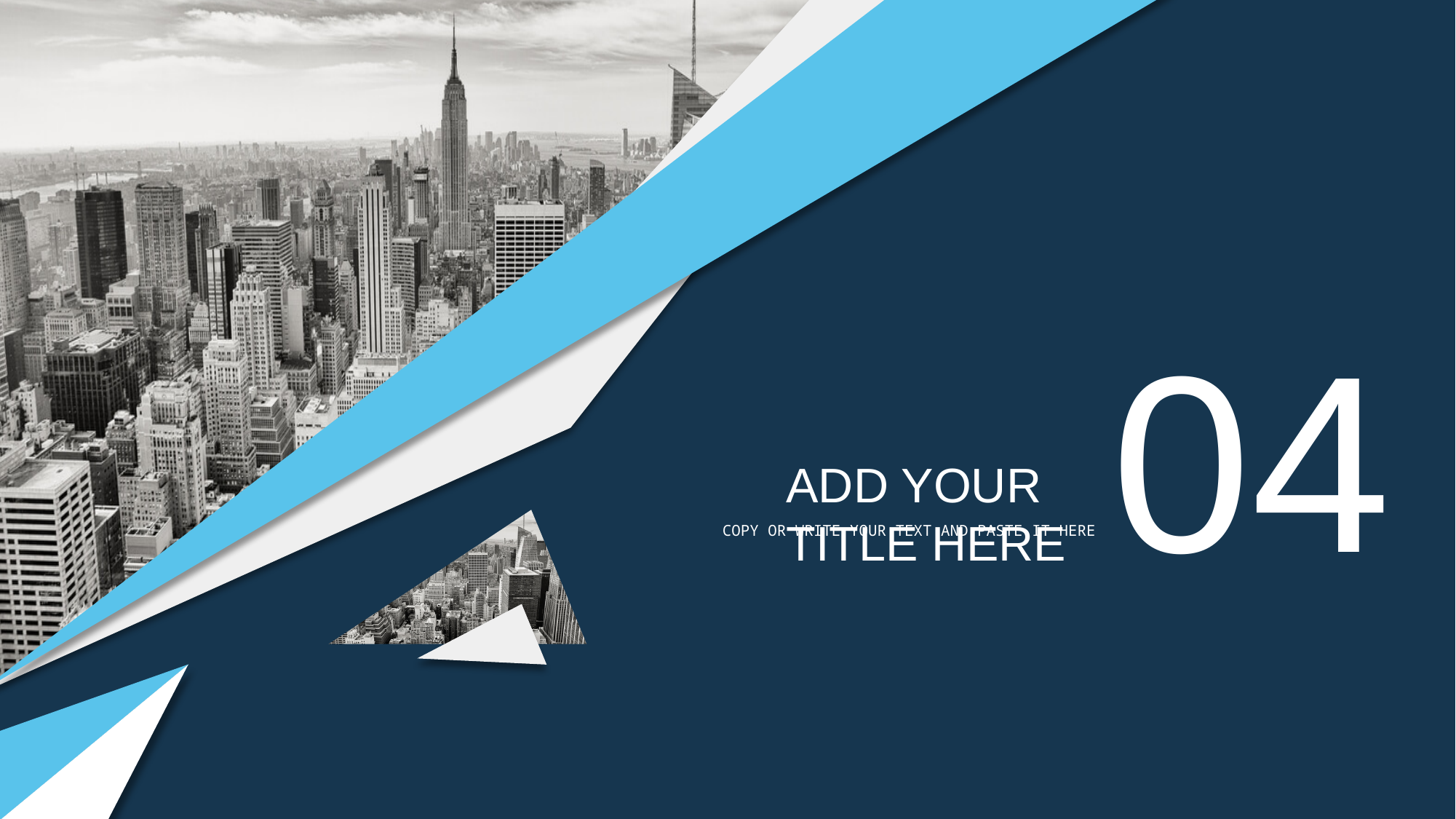

04
ADD YOUR TITLE HERE
COPY OR WRITE YOUR TEXT AND PASTE IT HERE